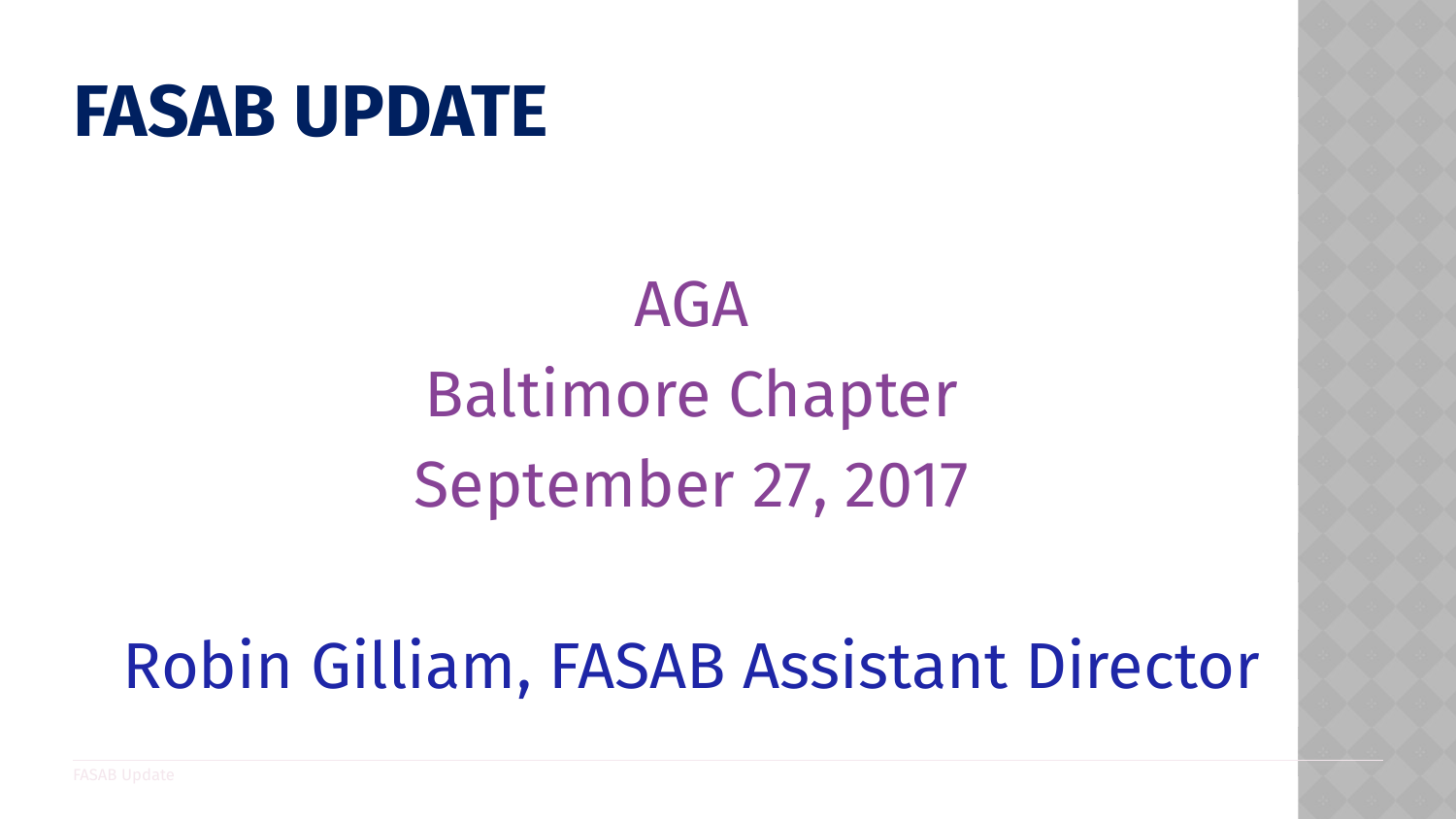

# FASAB Update

AGA
Baltimore Chapter
September 27, 2017

Robin Gilliam, FASAB Assistant Director

FASAB Update